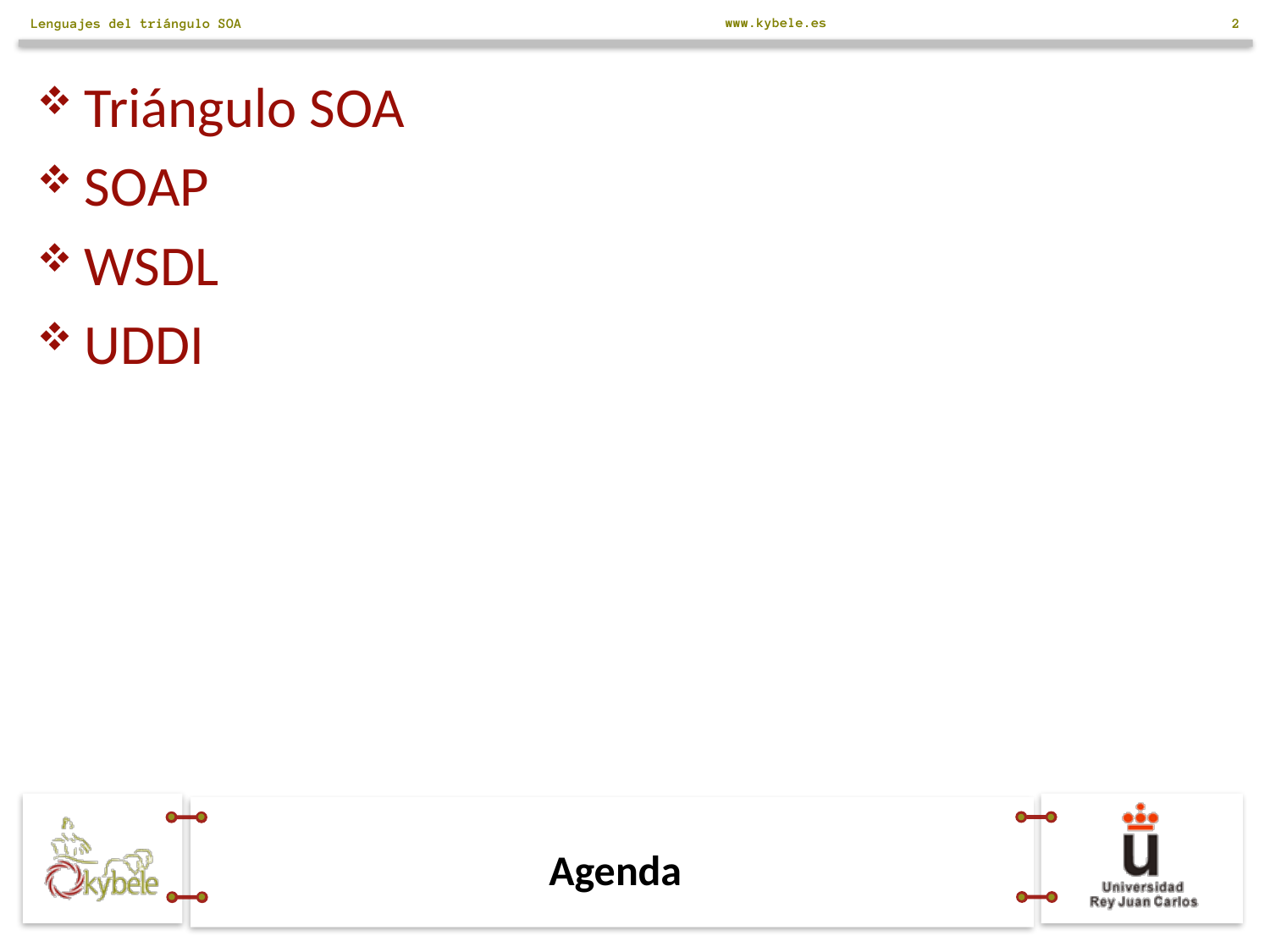

Lenguajes del triángulo SOA
2
Triángulo SOA
SOAP
WSDL
UDDI

# Agenda